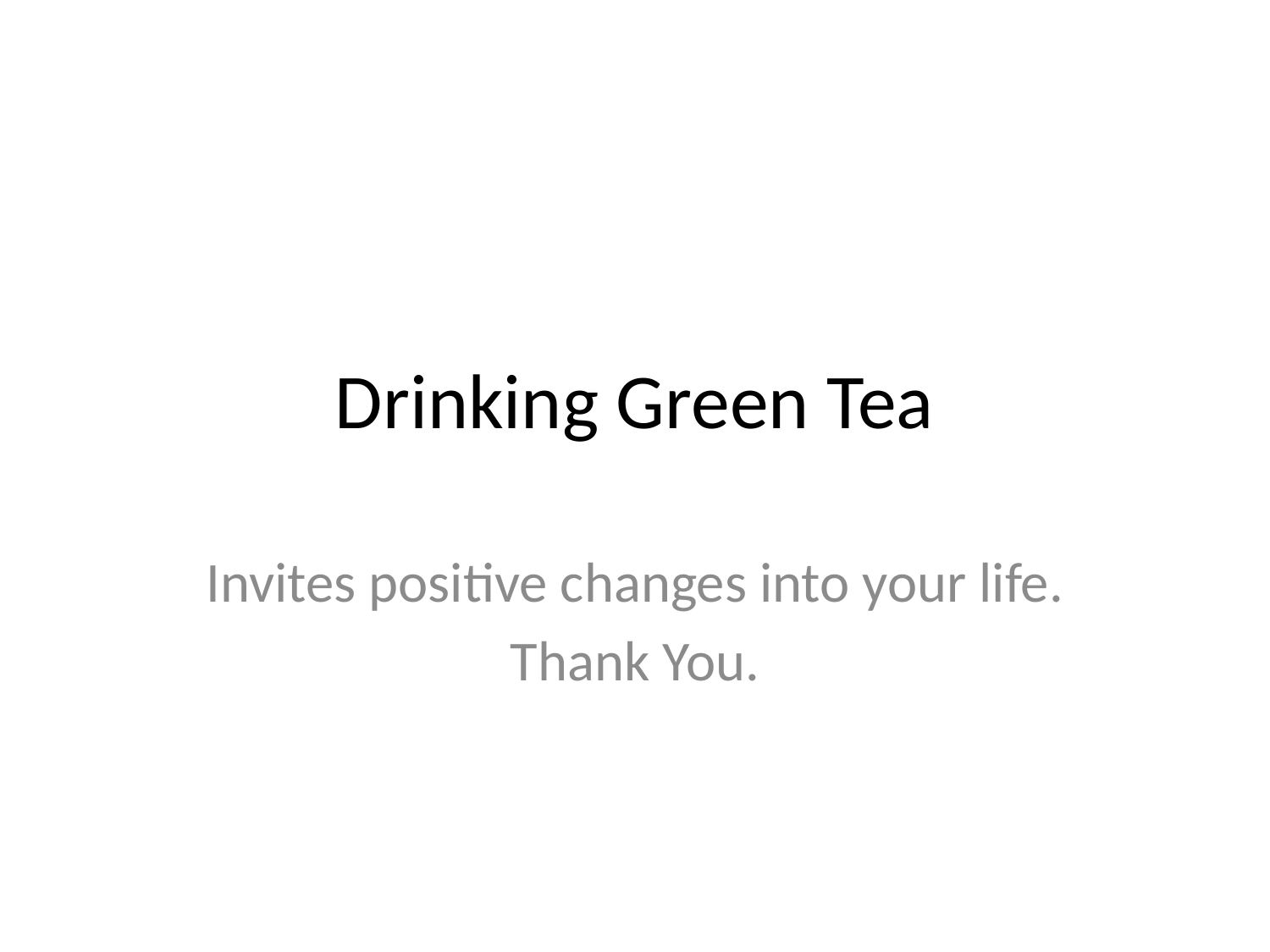

# Drinking Green Tea
Invites positive changes into your life.
Thank You.